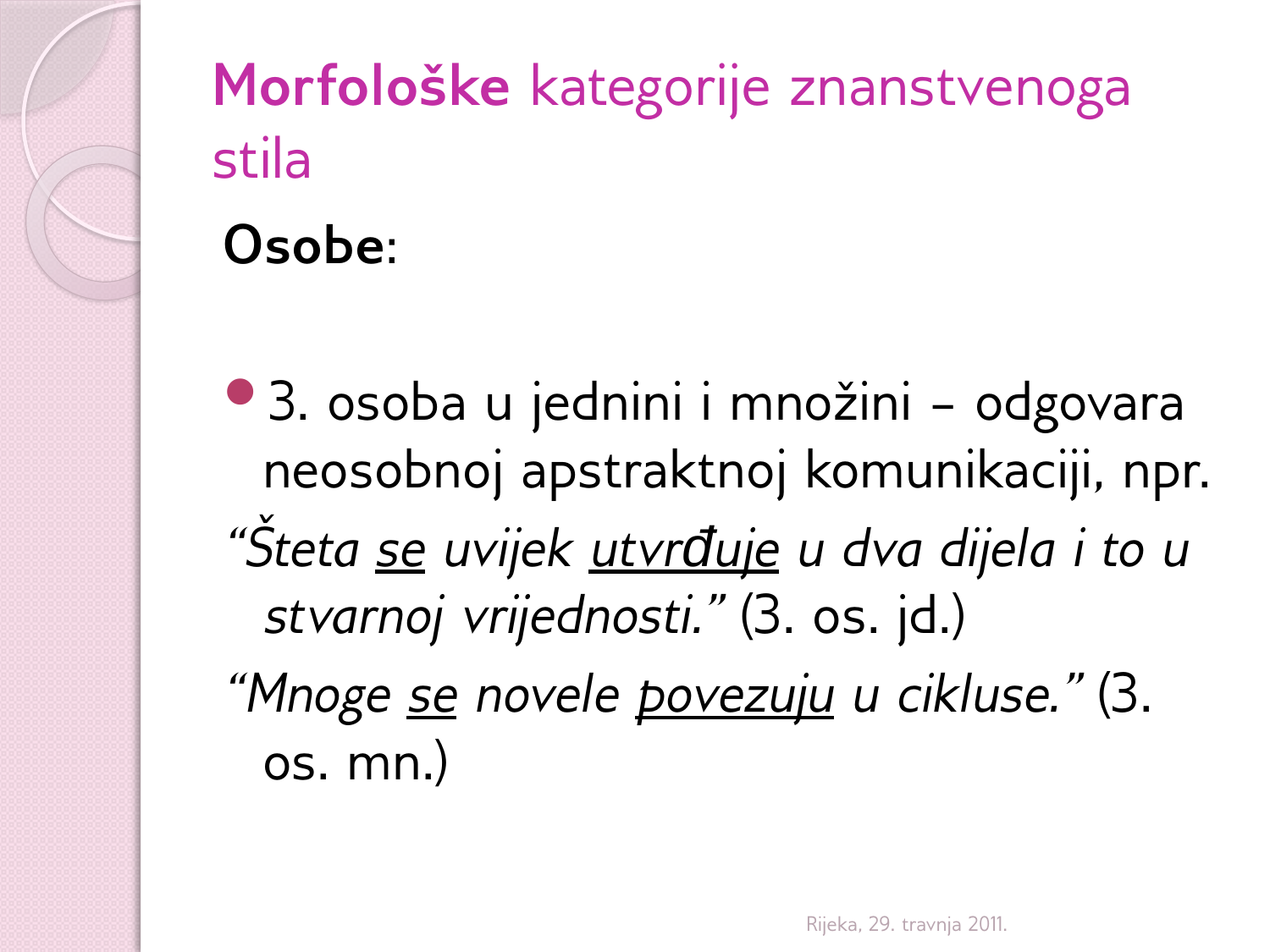

# Morfološke kategorije znanstvenoga stila
Osobe:

3. osoba u jednini i množini – odgovara neosobnoj apstraktnoj komunikaciji, npr.
“Šteta se uvijek utvrđuje u dva dijela i to u stvarnoj vrijednosti.” (3. os. jd.)
“Mnoge se novele povezuju u cikluse.” (3. os. mn.)
Rijeka, 29. travnja 2011.